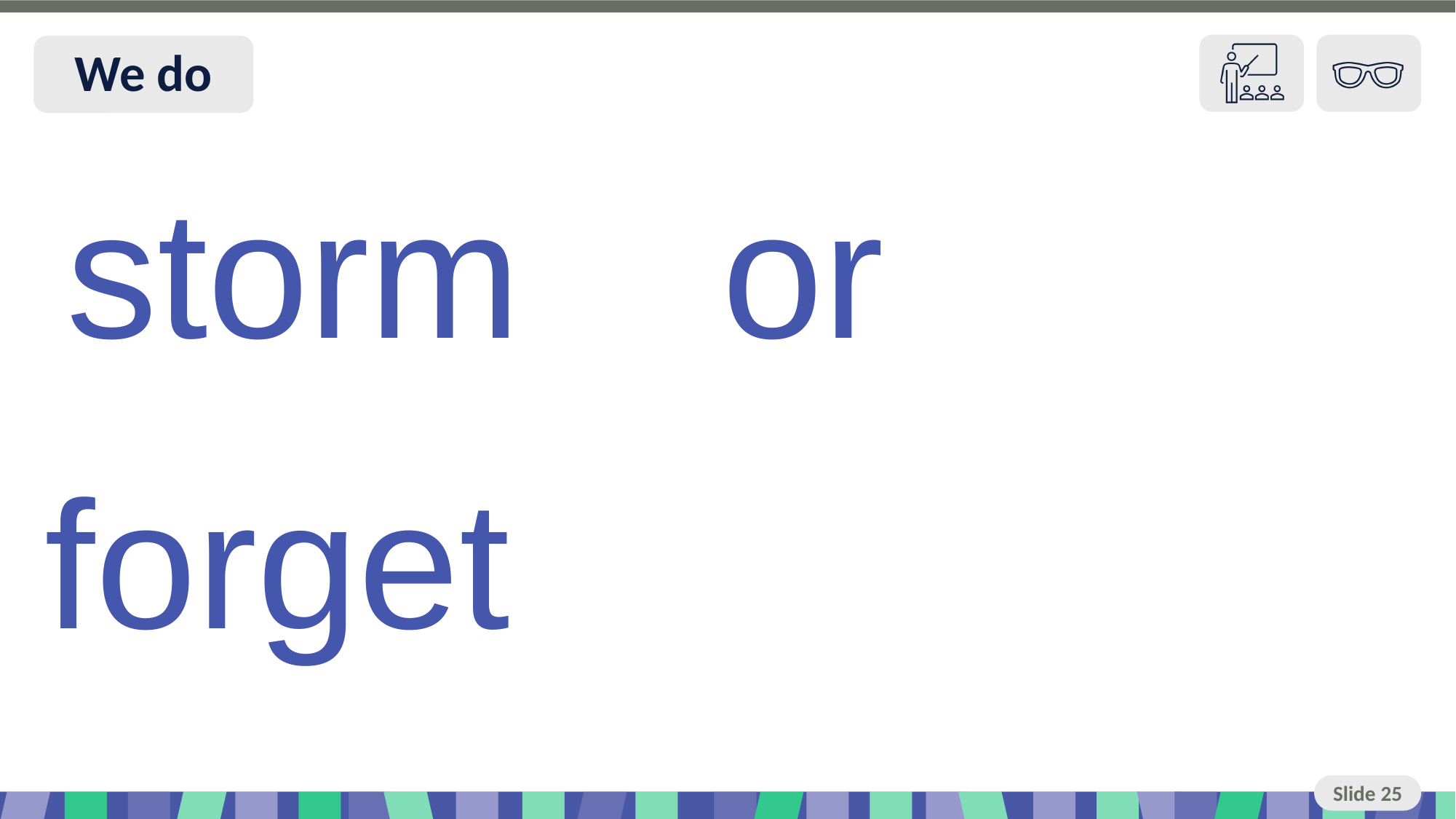

Slide 25 We do
storm    or
forget